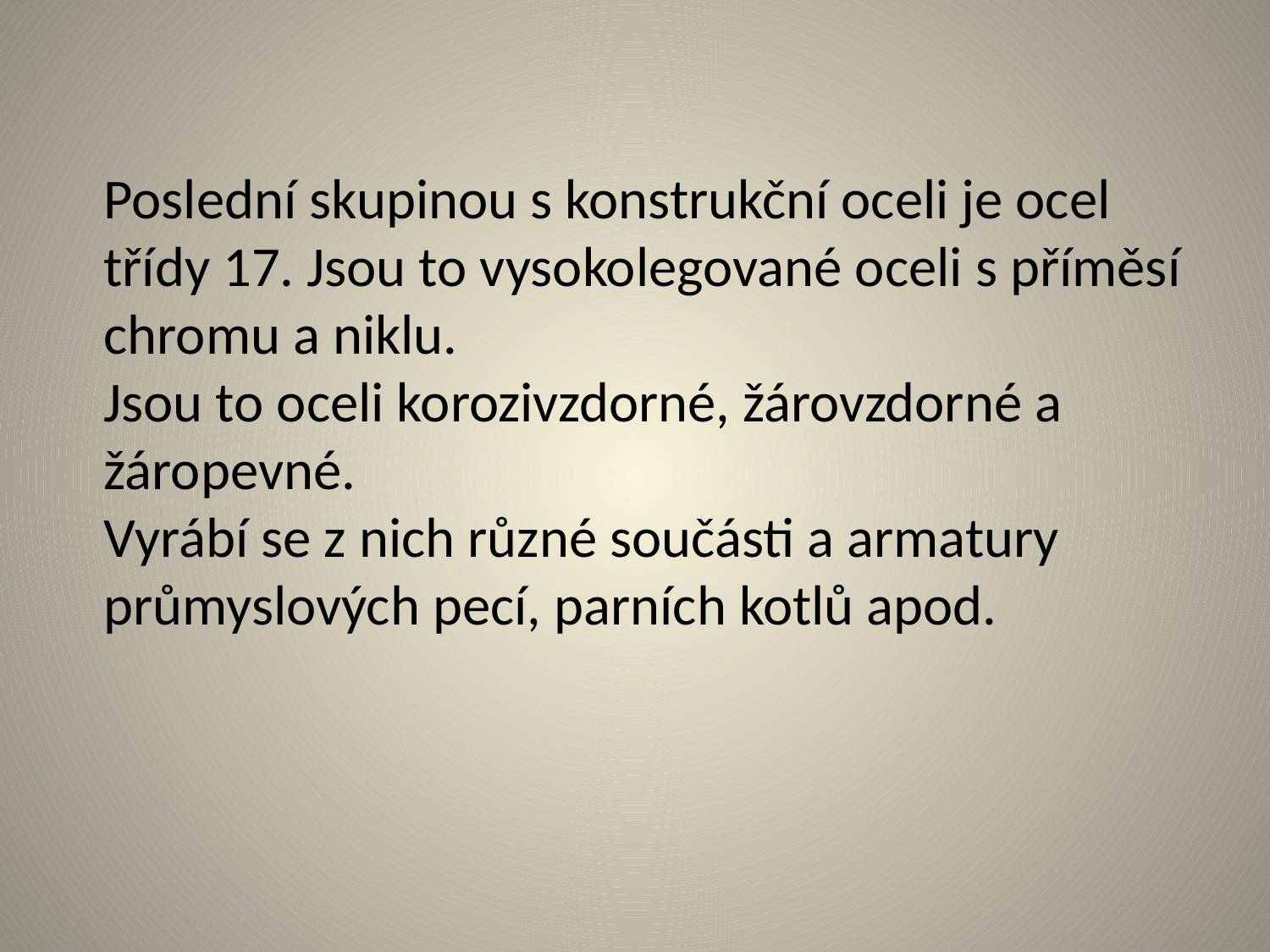

Poslední skupinou s konstrukční oceli je ocel
třídy 17. Jsou to vysokolegované oceli s příměsí
chromu a niklu.
Jsou to oceli korozivzdorné, žárovzdorné a
žáropevné.
Vyrábí se z nich různé součásti a armatury
průmyslových pecí, parních kotlů apod.